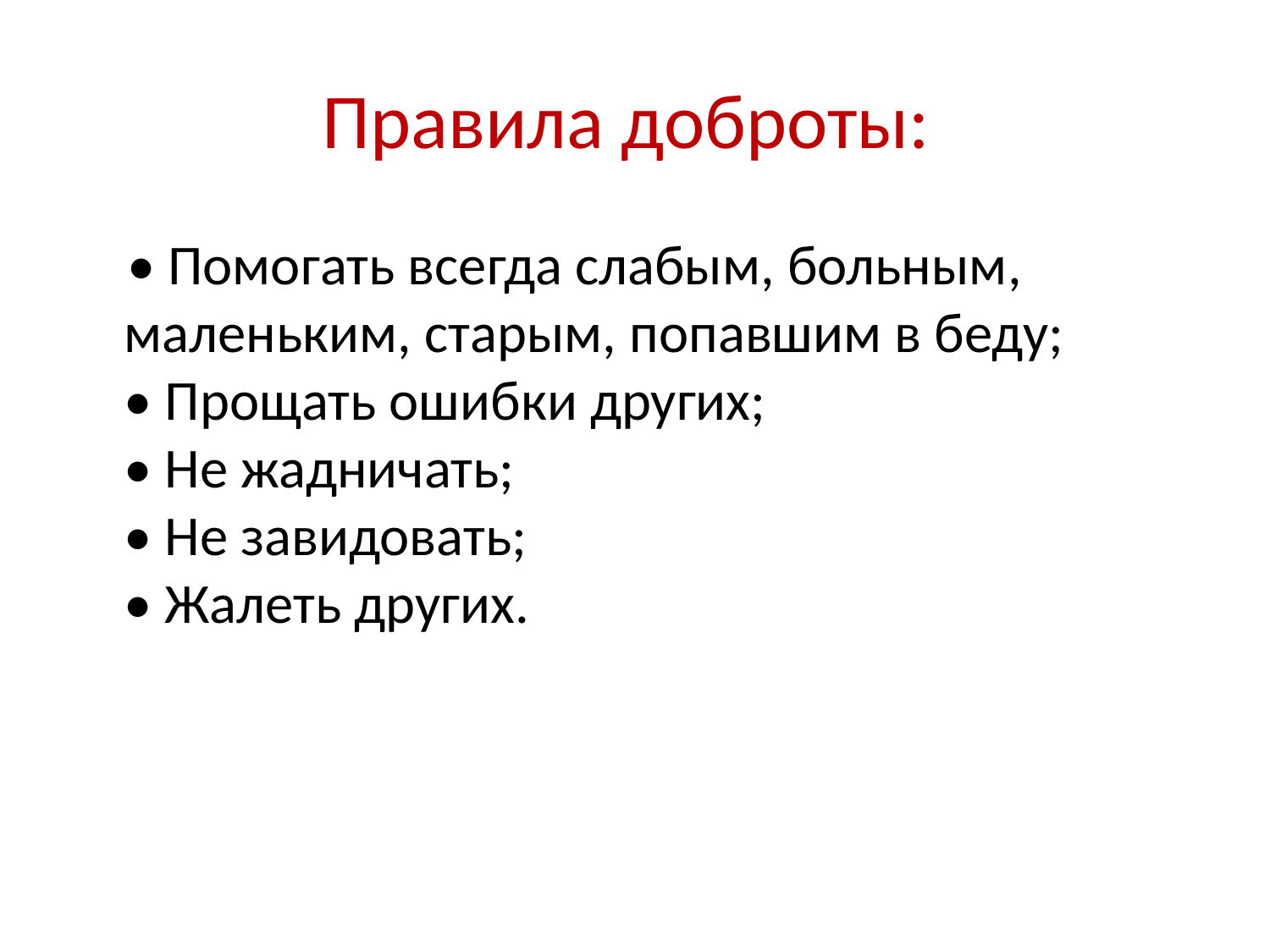

# Правила доброты:
    • Помогать всегда слабым, больным, маленьким, старым, попавшим в беду;
• Прощать ошибки других;
• Не жадничать;
• Не завидовать;
• Жалеть других.